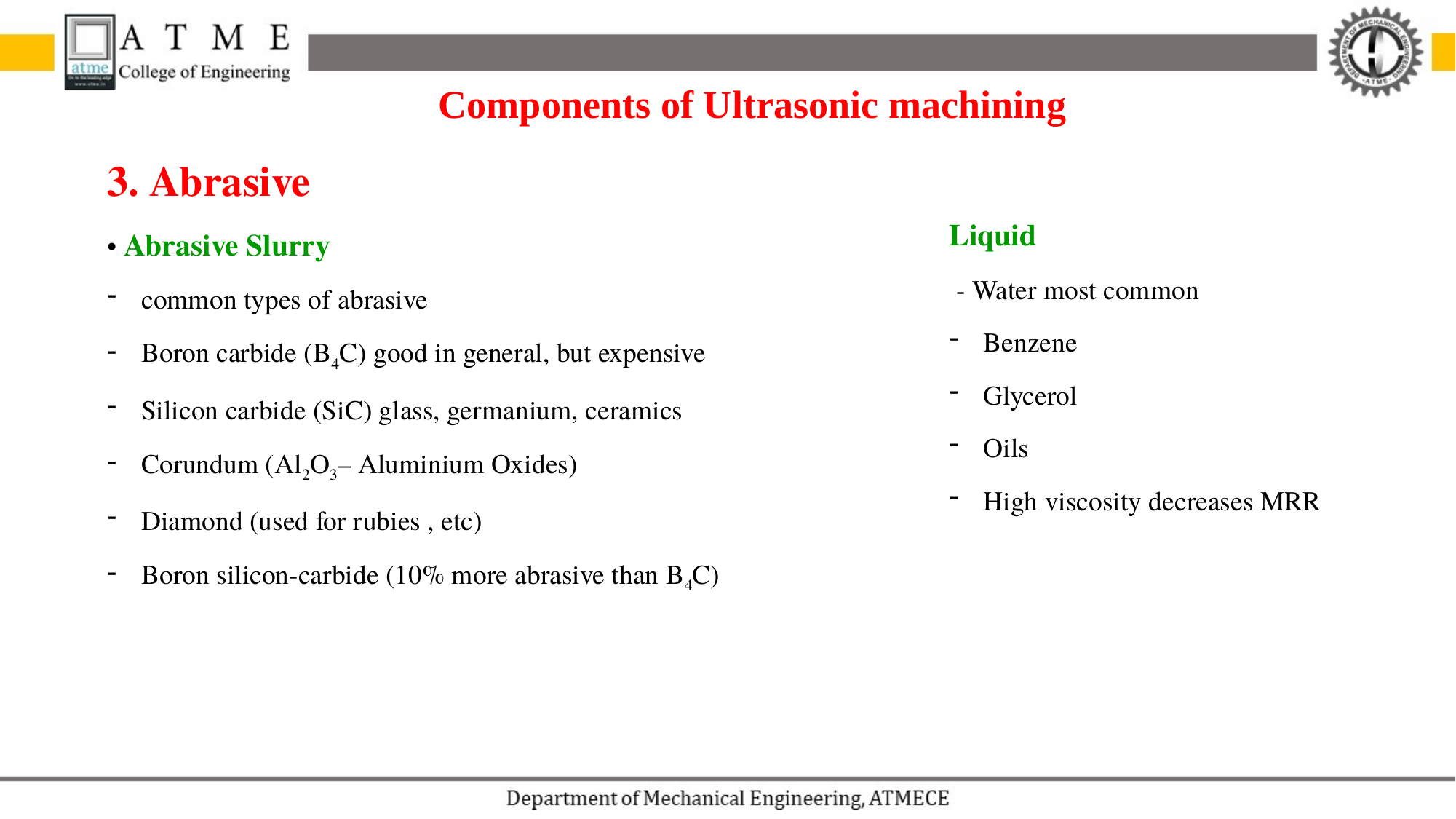

Components of Ultrasonic machining
3. Abrasive
• Abrasive Slurry
common types of abrasive
Boron carbide (B4C) good in general, but expensive
Silicon carbide (SiC) glass, germanium, ceramics
Corundum (Al2O3– Aluminium Oxides)
Diamond (used for rubies , etc)
Boron silicon-carbide (10% more abrasive than B4C)
Liquid
 - Water most common
Benzene
Glycerol
Oils
High viscosity decreases MRR